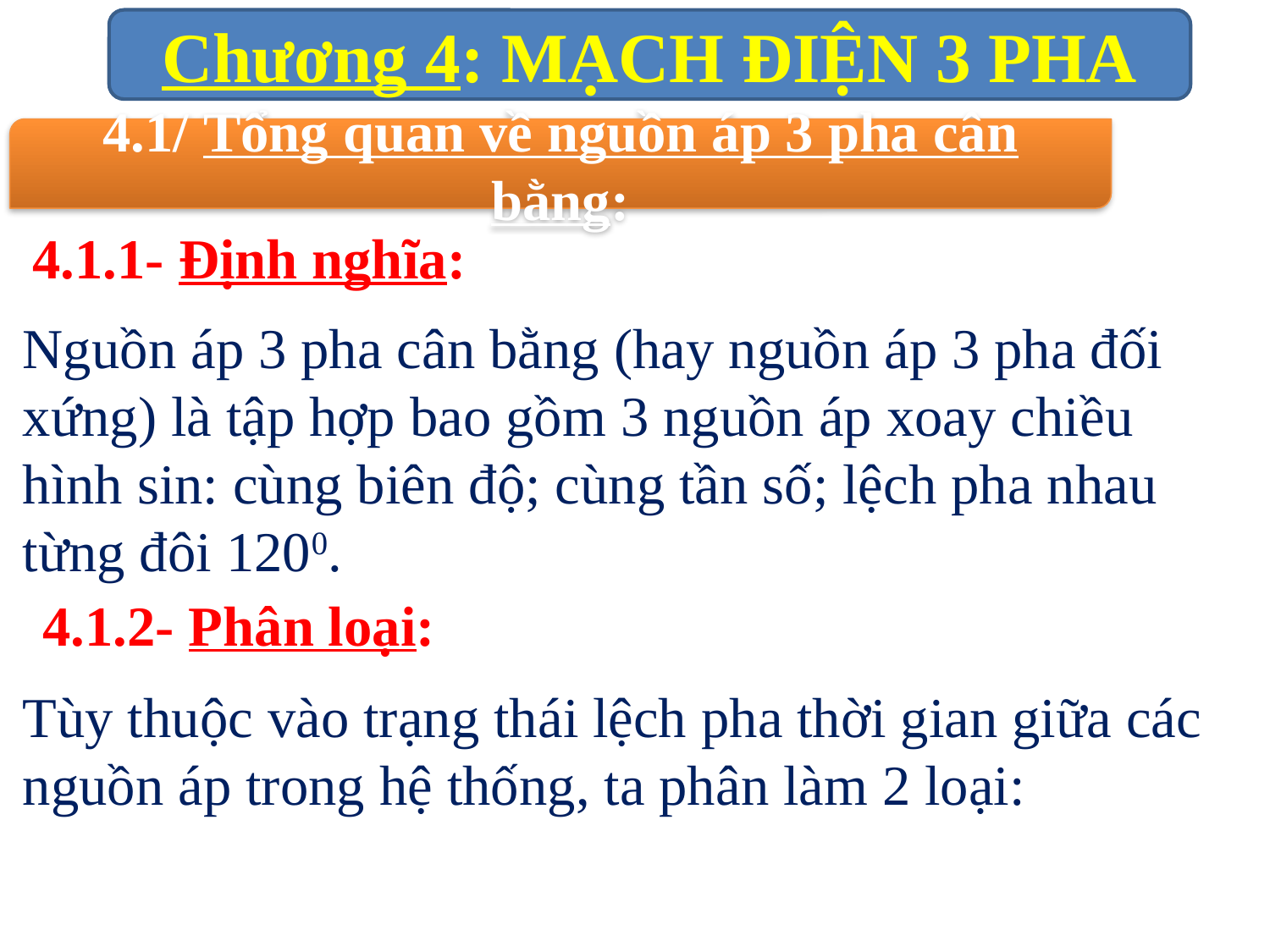

4.1/ Tổng quan về nguồn áp 3 pha cân bằng:
4.1.1- Định nghĩa:
Nguồn áp 3 pha cân bằng (hay nguồn áp 3 pha đối xứng) là tập hợp bao gồm 3 nguồn áp xoay chiều hình sin: cùng biên độ; cùng tần số; lệch pha nhau từng đôi 1200.
4.1.2- Phân loại:
Tùy thuộc vào trạng thái lệch pha thời gian giữa các nguồn áp trong hệ thống, ta phân làm 2 loại: